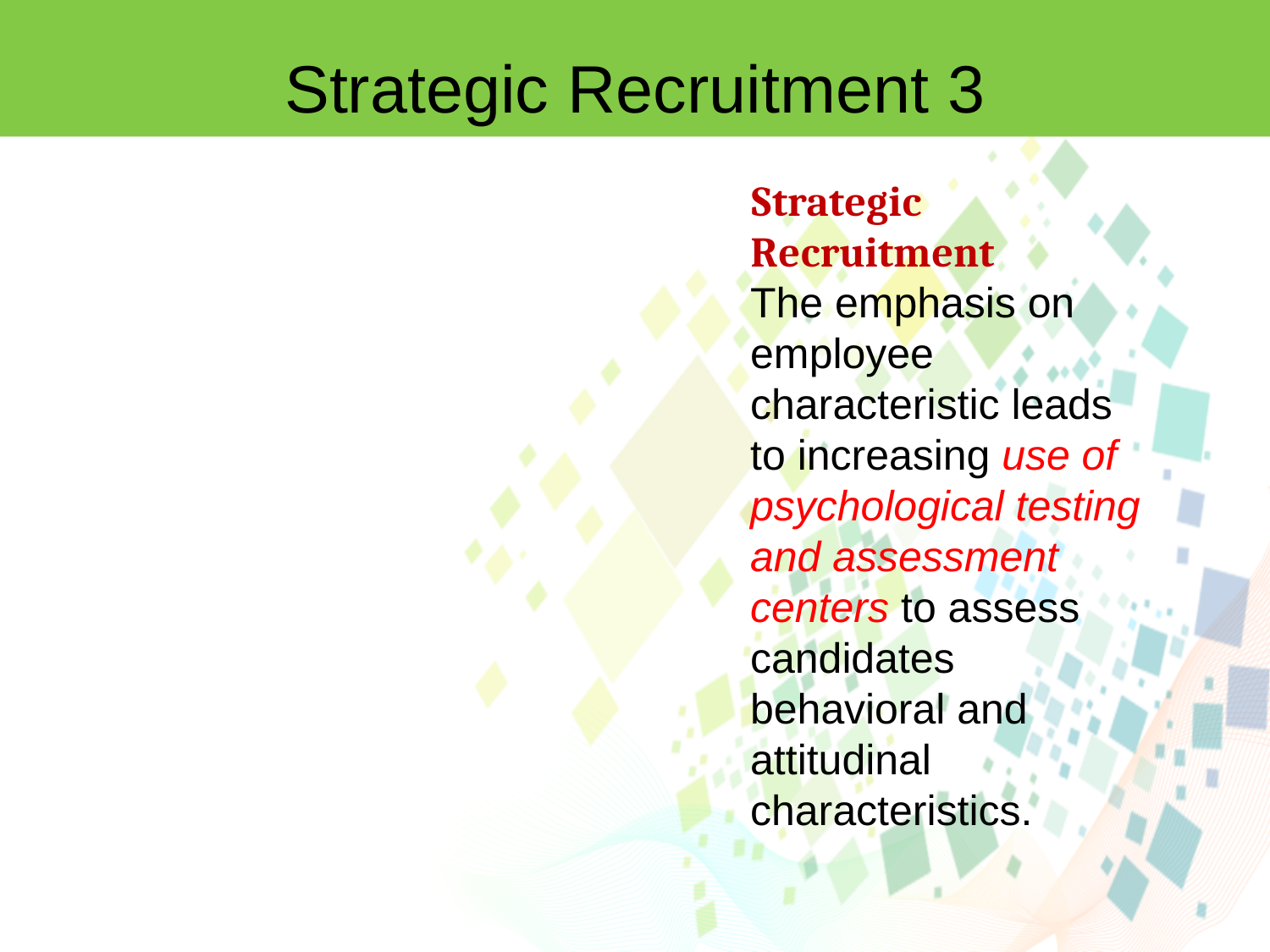

Strategic Recruitment 3
Strategic Recruitment
The emphasis on employee characteristic leads to increasing use of psychological testing and assessment centers to assess candidates behavioral and attitudinal characteristics.